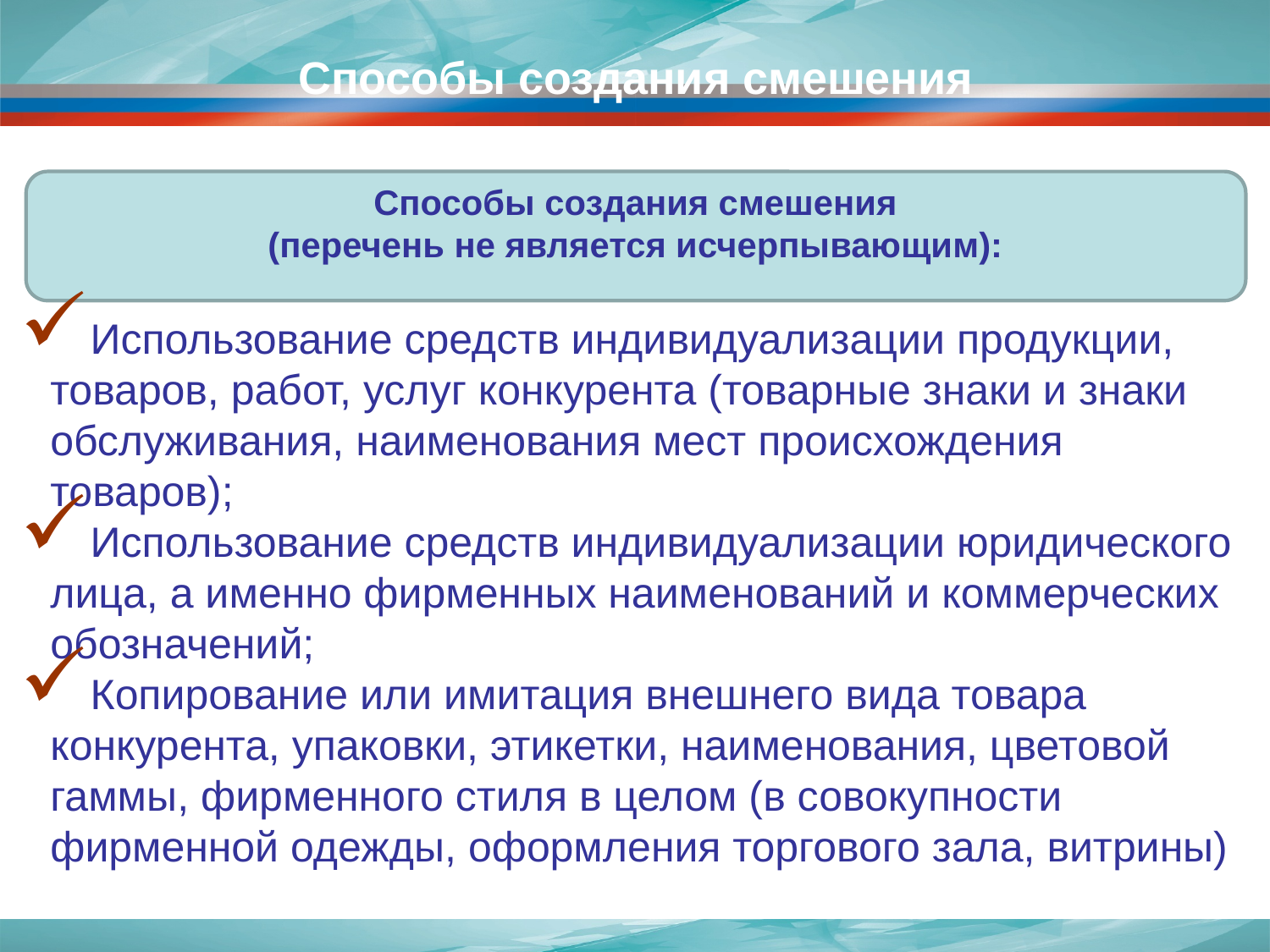

Способы создания смешения

Способы создания смешения
(перечень не является исчерпывающим):

Использование средств индивидуализации продукции, товаров, работ, услуг конкурента (товарные знаки и знаки обслуживания, наименования мест происхождения товаров);
Использование средств индивидуализации юридического лица, а именно фирменных наименований и коммерческих обозначений;
Копирование или имитация внешнего вида товара конкурента, упаковки, этикетки, наименования, цветовой гаммы, фирменного стиля в целом (в совокупности фирменной одежды, оформления торгового зала, витрины)
46